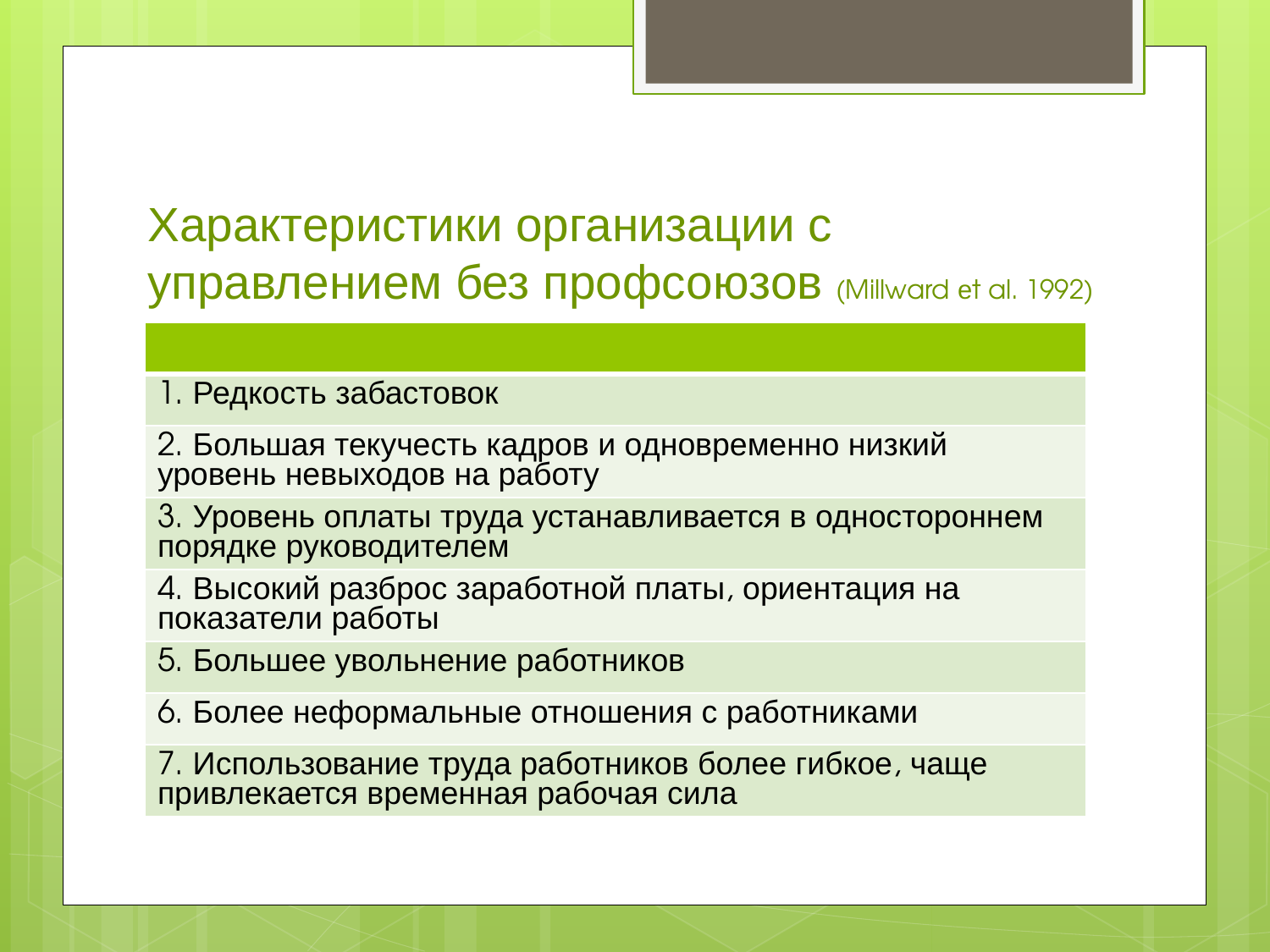

# Характеристики организации с управлением без профсоюзов (Millward еt al. 1992)
|  |
| --- |
| 1. Редкость забастовок |
| 2. Большая текучесть кадров и одновременно низкий уровень невыходов на работу |
| 3. Уровень оплаты труда устанавливается в одностороннем порядке руководителем |
| 4. Высокий разброс заработной платы, ориентация на показатели работы |
| 5. Большее увольнение работников |
| 6. Более неформальные отношения с работниками |
| 7. Использование труда работников более гибкое, чаще привлекается временная рабочая сила |